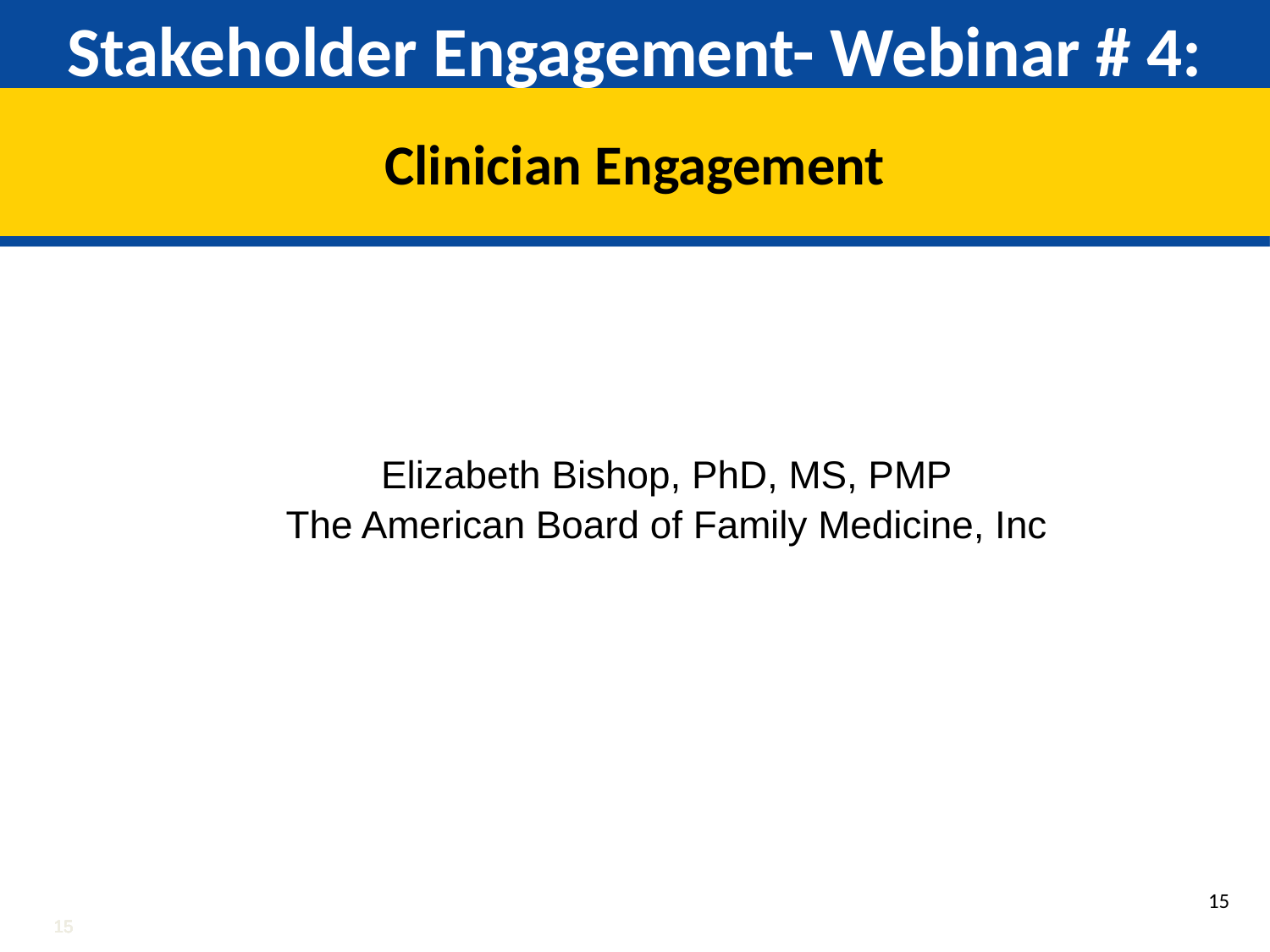

# Stakeholder Engagement- Webinar # 4:
Clinician Engagement
Elizabeth Bishop, PhD, MS, PMP
The American Board of Family Medicine, Inc
15
15
15
15
15
15